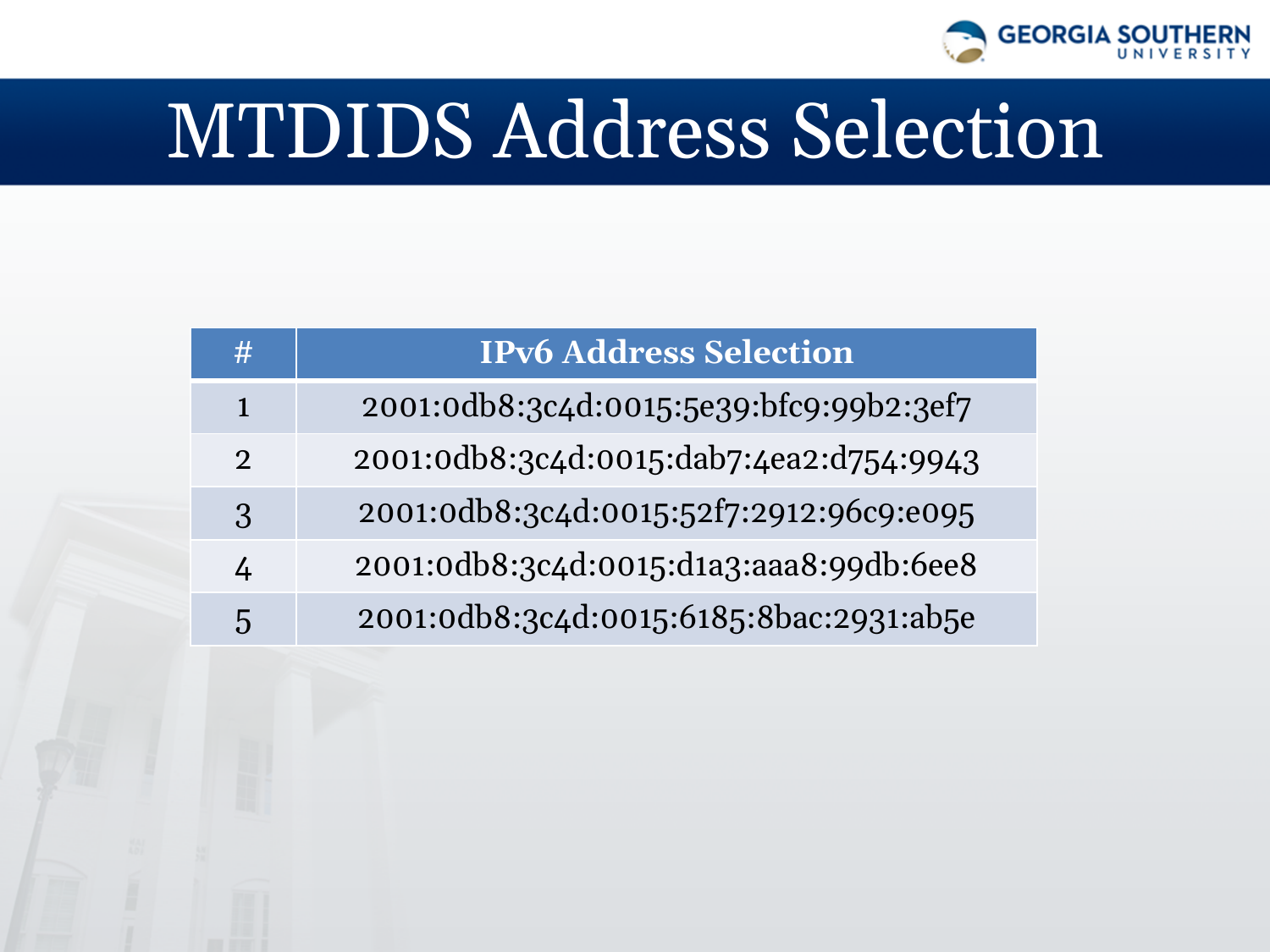

# MTDIDS Address Selection
| # | IPv6 Address Selection |
| --- | --- |
| 1 | 2001:0db8:3c4d:0015:5e39:bfc9:99b2:3ef7 |
| 2 | 2001:0db8:3c4d:0015:dab7:4ea2:d754:9943 |
| 3 | 2001:0db8:3c4d:0015:52f7:2912:96c9:e095 |
| 4 | 2001:0db8:3c4d:0015:d1a3:aaa8:99db:6ee8 |
| 5 | 2001:0db8:3c4d:0015:6185:8bac:2931:ab5e |